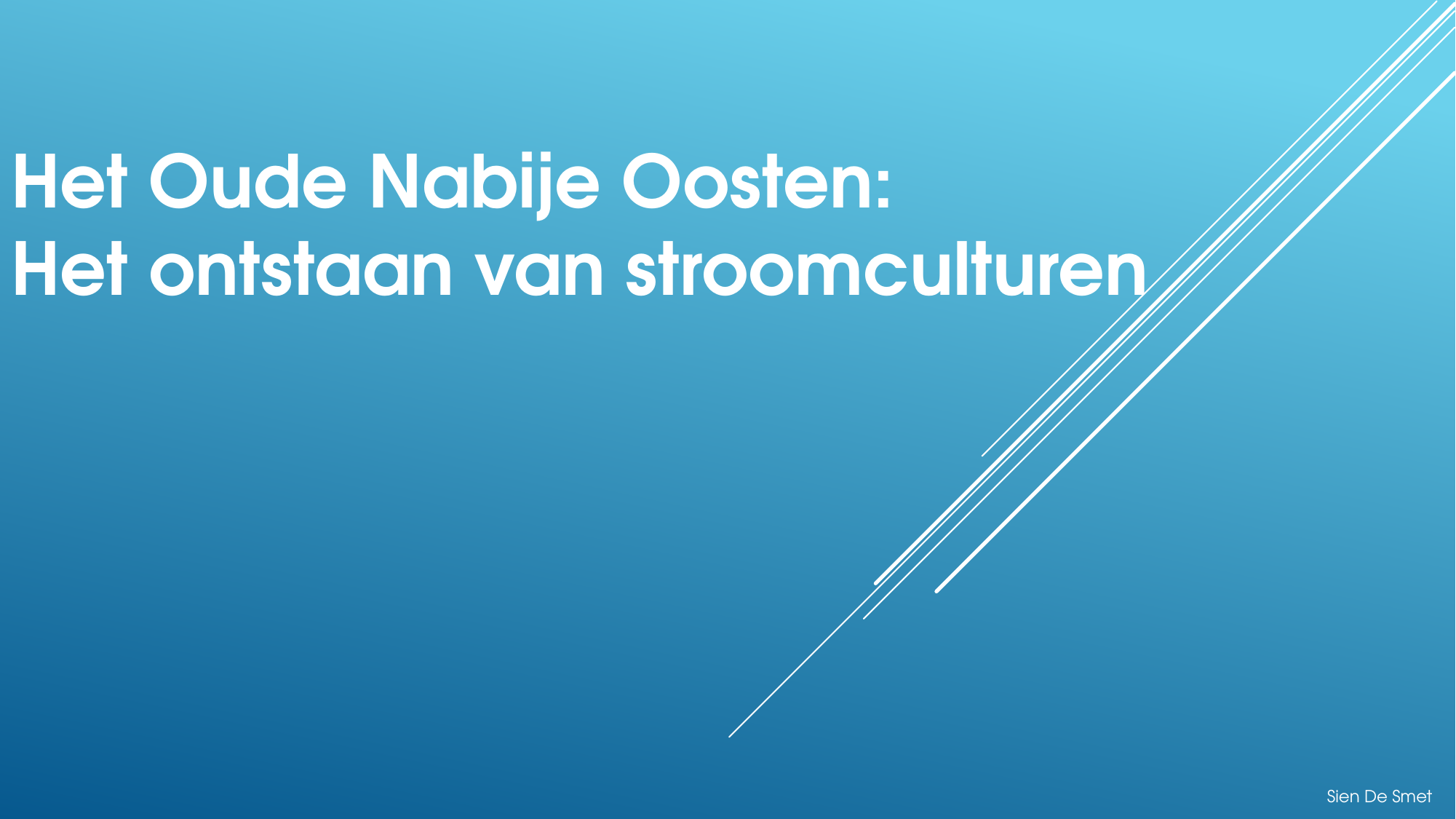

Het Oude Nabije Oosten:
Het ontstaan van stroomculturen
Sien De Smet